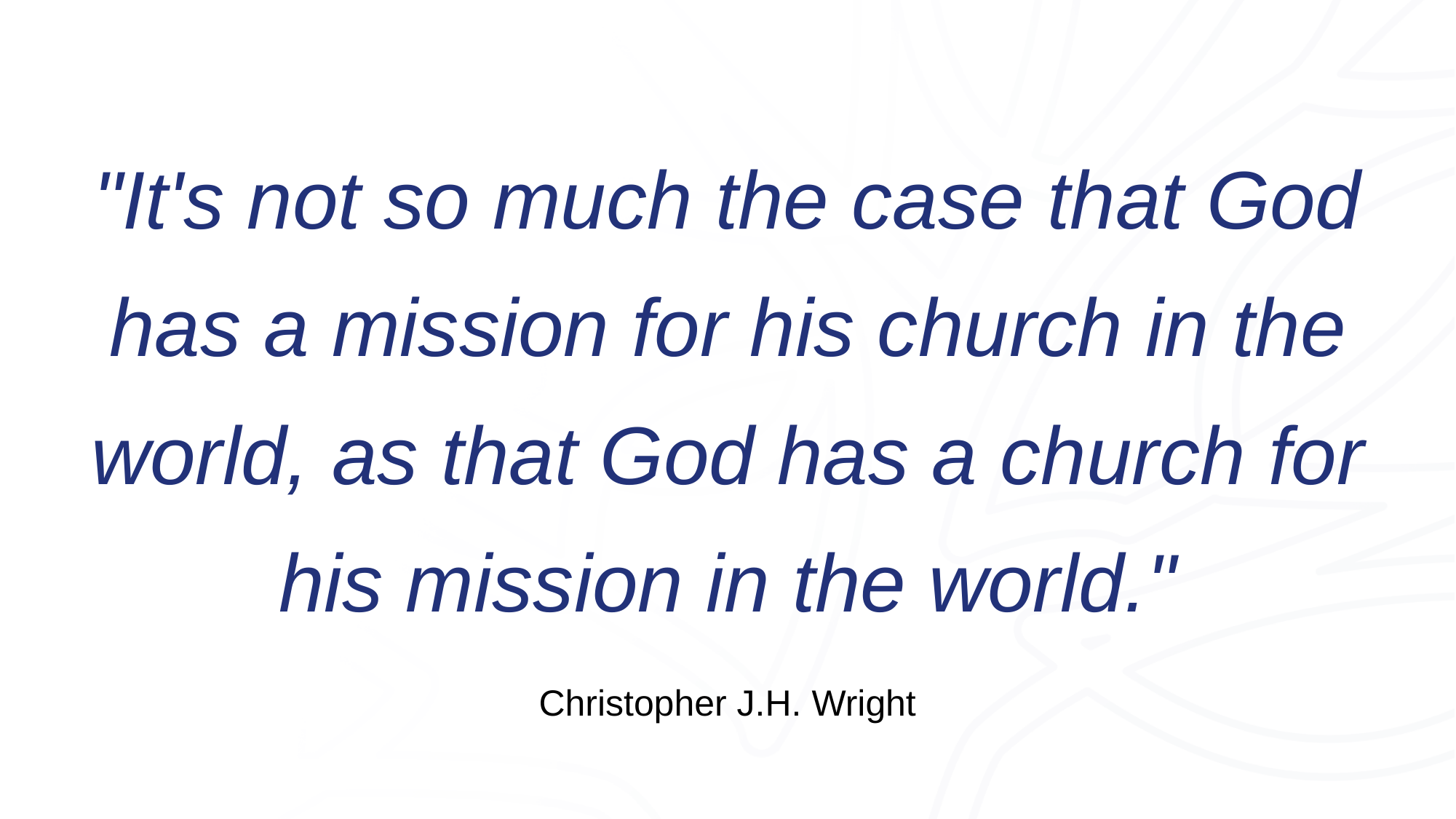

# "It's not so much the case that God has a mission for his church in the world, as that God has a church for his mission in the world."

Christopher J.H. Wright